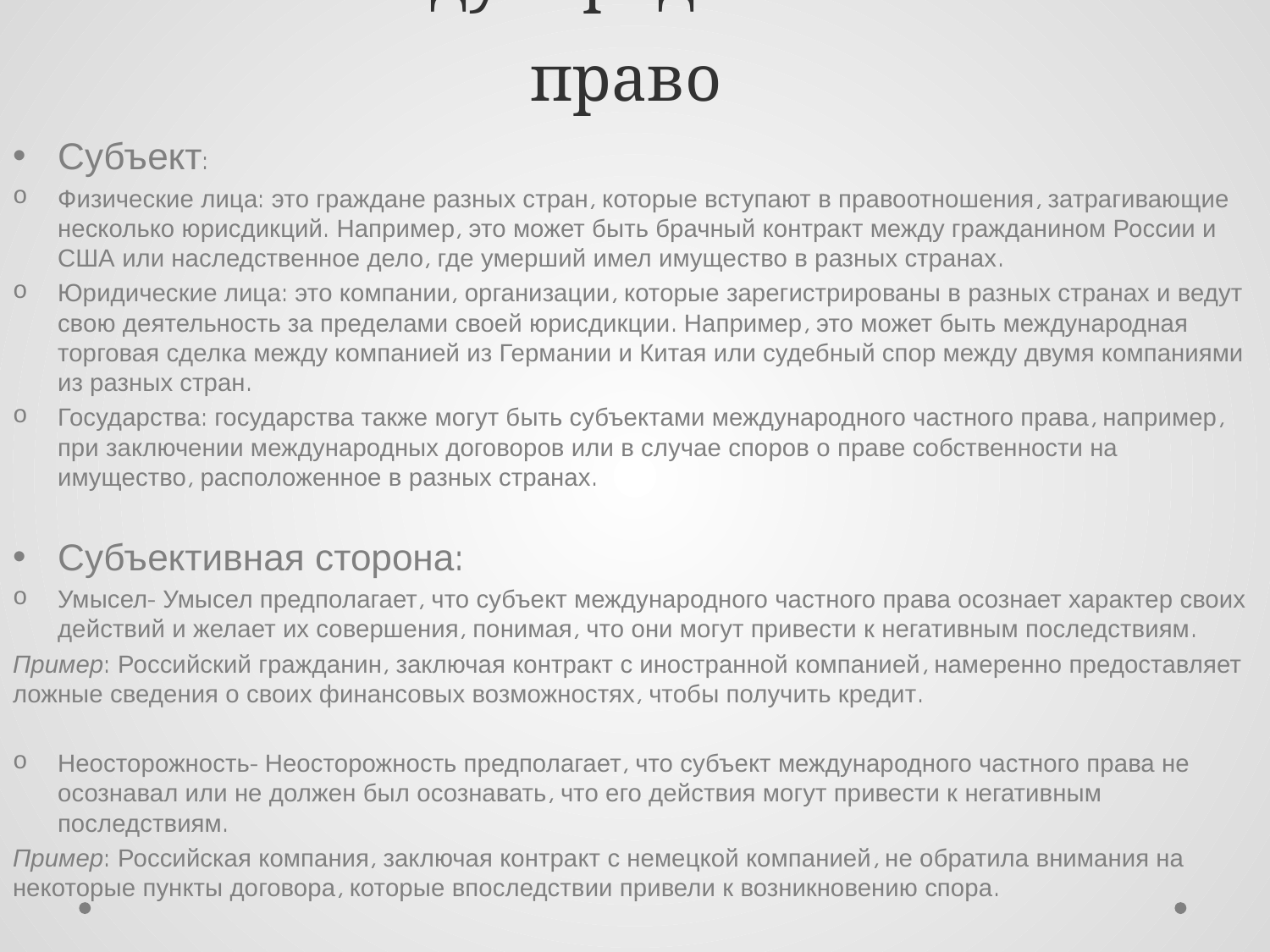

# 71.  Международное частное право
Субъект:
Физические лица: это граждане разных стран, которые вступают в правоотношения, затрагивающие несколько юрисдикций. Например, это может быть брачный контракт между гражданином России и США или наследственное дело, где умерший имел имущество в разных странах.
Юридические лица: это компании, организации, которые зарегистрированы в разных странах и ведут свою деятельность за пределами своей юрисдикции. Например, это может быть международная торговая сделка между компанией из Германии и Китая или судебный спор между двумя компаниями из разных стран.
Государства: государства также могут быть субъектами международного частного права, например, при заключении международных договоров или в случае споров о праве собственности на имущество, расположенное в разных странах.

Субъективная сторона:
Умысел- Умысел предполагает, что субъект международного частного права осознает характер своих действий и желает их совершения, понимая, что они могут привести к негативным последствиям.
Пример: Российский гражданин, заключая контракт с иностранной компанией, намеренно предоставляет ложные сведения о своих финансовых возможностях, чтобы получить кредит.

Неосторожность- Неосторожность предполагает, что субъект международного частного права не осознавал или не должен был осознавать, что его действия могут привести к негативным последствиям.
Пример: Российская компания, заключая контракт с немецкой компанией, не обратила внимания на некоторые пункты договора, которые впоследствии привели к возникновению спора.